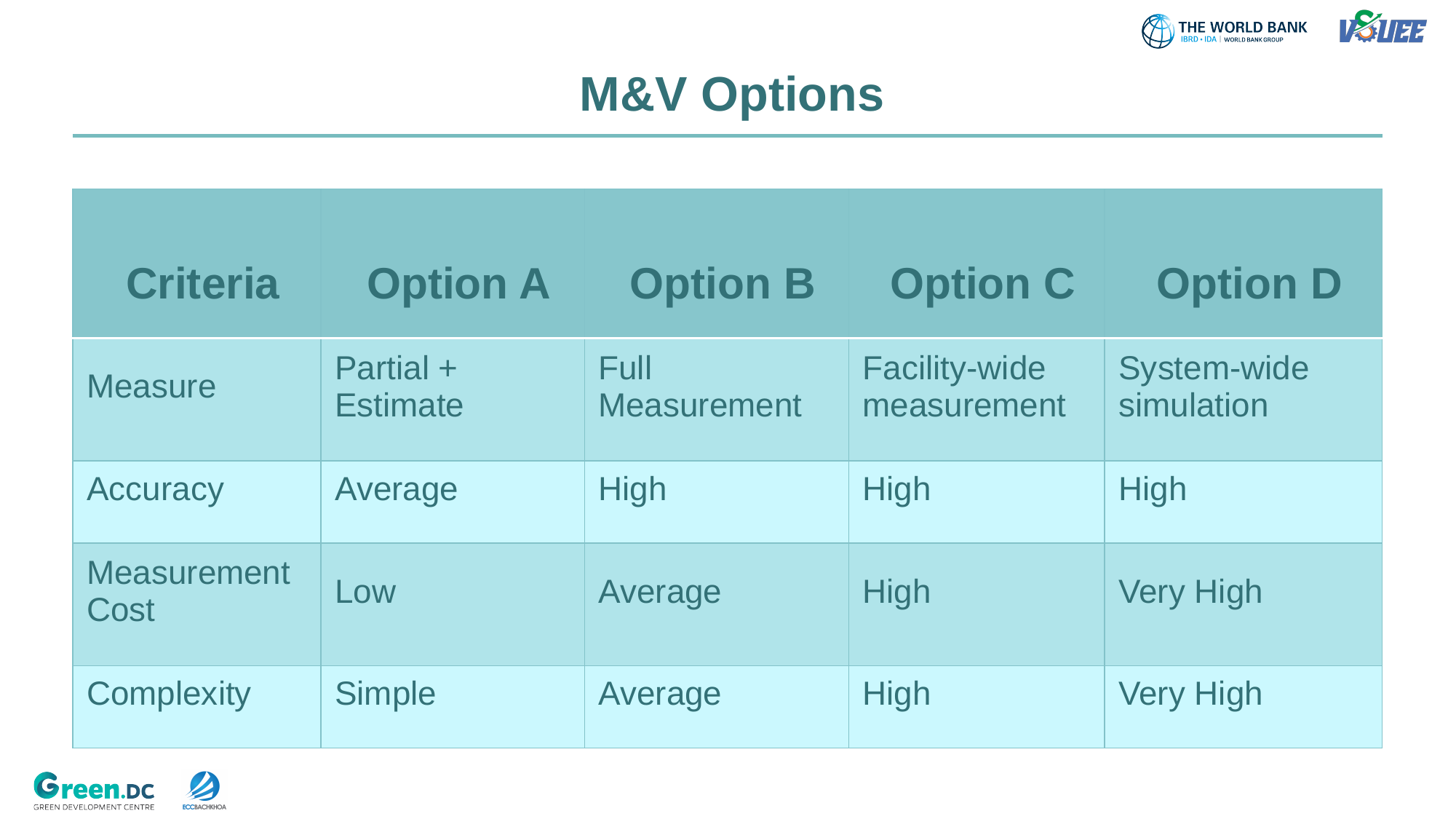

# M&V Options
| Criteria | Option A | Option B | Option C | Option D |
| --- | --- | --- | --- | --- |
| Measure | Partial + Estimate | Full Measurement | Facility-wide measurement | System-wide simulation |
| Accuracy | Average | High | High | High |
| Measurement Cost | Low | Average | High | Very High |
| Complexity | Simple | Average | High | Very High |